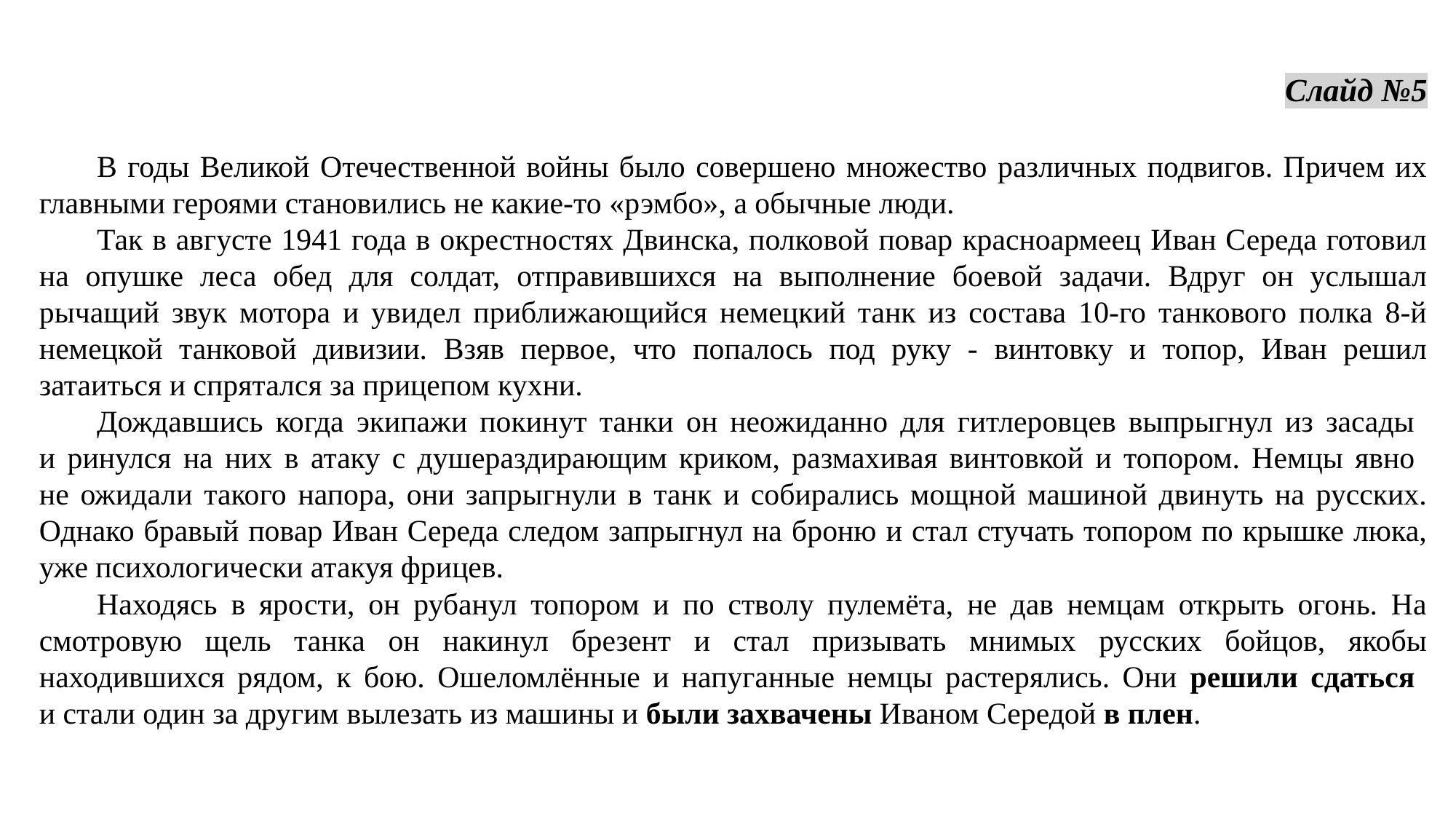

Слайд №5

В годы Великой Отечественной войны было совершено множество различных подвигов. Причем их главными героями становились не какие-то «рэмбо», а обычные люди.
Так в августе 1941 года в окрестностях Двинска, полковой повар красноармеец Иван Середа готовил на опушке леса обед для солдат, отправившихся на выполнение боевой задачи. Вдруг он услышал рычащий звук мотора и увидел приближающийся немецкий танк из состава 10-го танкового полка 8-й немецкой танковой дивизии. Взяв первое, что попалось под руку - винтовку и топор, Иван решил затаиться и спрятался за прицепом кухни.
Дождавшись когда экипажи покинут танки он неожиданно для гитлеровцев выпрыгнул из засады
и ринулся на них в атаку с душераздирающим криком, размахивая винтовкой и топором. Немцы явно
не ожидали такого напора, они запрыгнули в танк и собирались мощной машиной двинуть на русских. Однако бравый повар Иван Середа следом запрыгнул на броню и стал стучать топором по крышке люка, уже психологически атакуя фрицев.
Находясь в ярости, он рубанул топором и по стволу пулемёта, не дав немцам открыть огонь. На смотровую щель танка он накинул брезент и стал призывать мнимых русских бойцов, якобы находившихся рядом, к бою. Ошеломлённые и напуганные немцы растерялись. Они решили сдаться
и стали один за другим вылезать из машины и были захвачены Иваном Середой в плен.